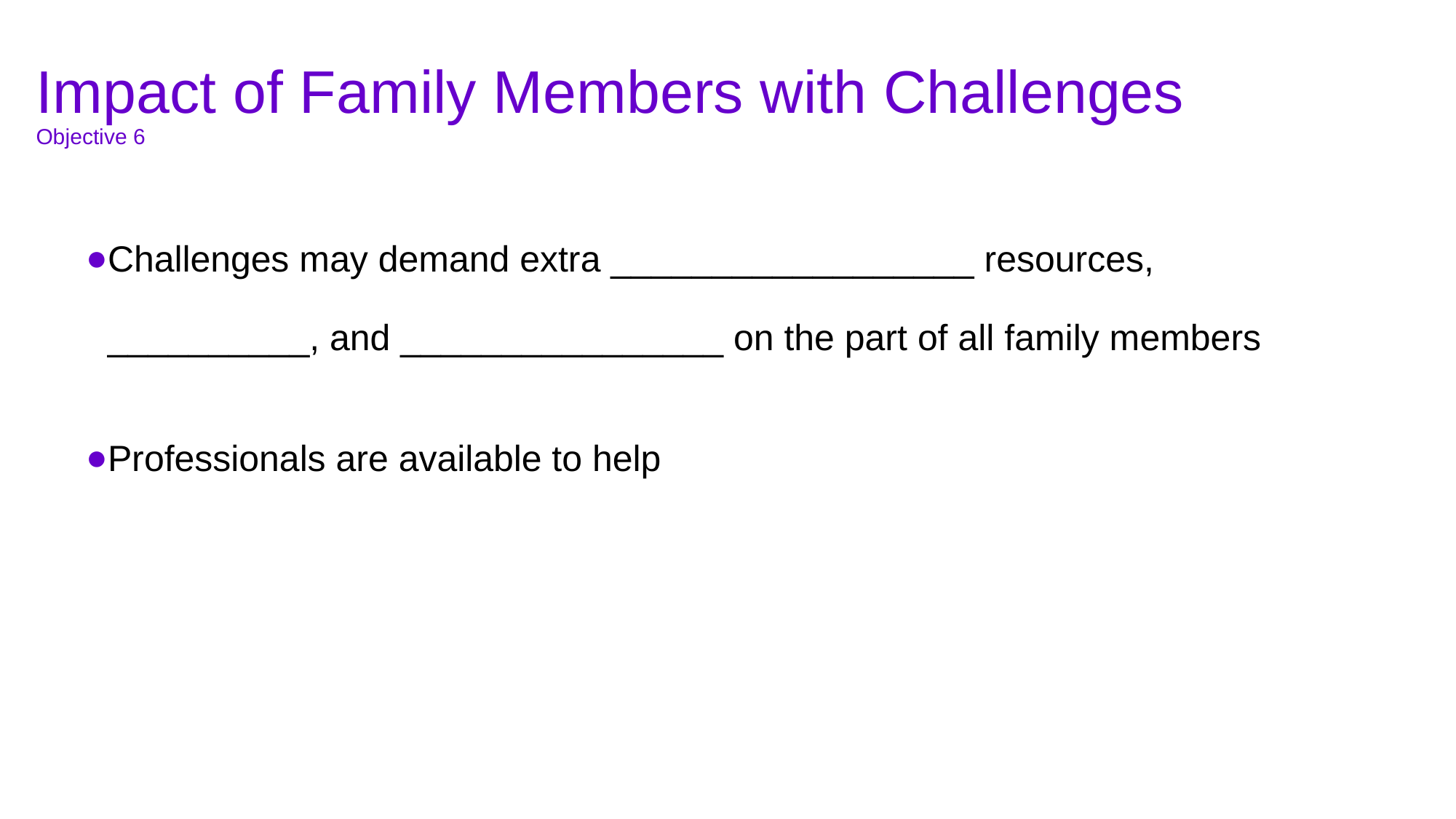

# Impact of Family Members with Challenges Objective 6
Challenges may demand extra __________________ resources,

__________, and ________________ on the part of all family members

Professionals are available to help